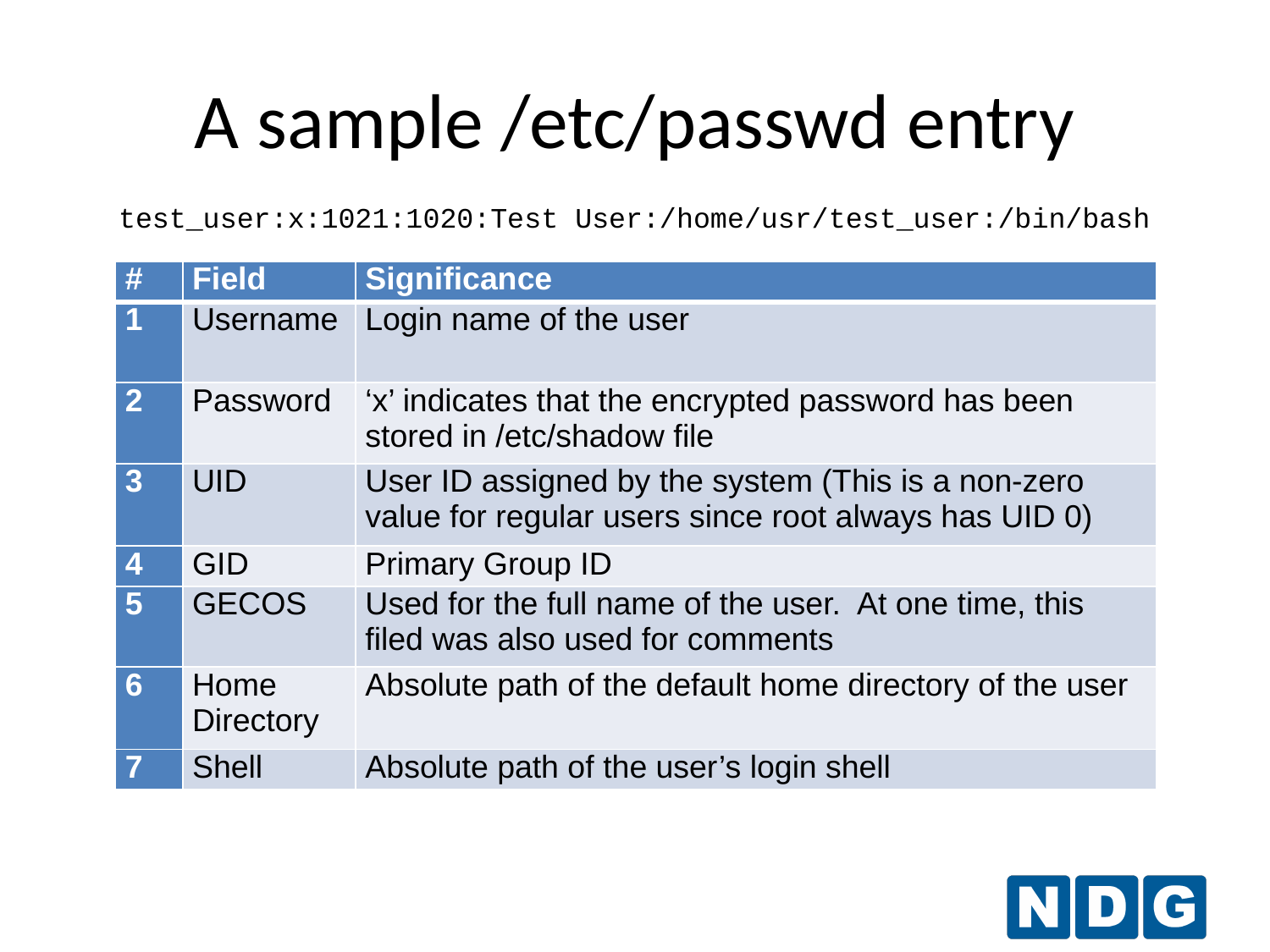

A sample /etc/passwd entry
test_user:x:1021:1020:Test User:/home/usr/test_user:/bin/bash
| # | Field | Significance |
| --- | --- | --- |
| 1 | Username | Login name of the user |
| 2 | Password | ‘x’ indicates that the encrypted password has been stored in /etc/shadow file |
| 3 | UID | User ID assigned by the system (This is a non-zero value for regular users since root always has UID 0) |
| 4 | GID | Primary Group ID |
| 5 | GECOS | Used for the full name of the user. At one time, this filed was also used for comments |
| 6 | Home Directory | Absolute path of the default home directory of the user |
| 7 | Shell | Absolute path of the user’s login shell |